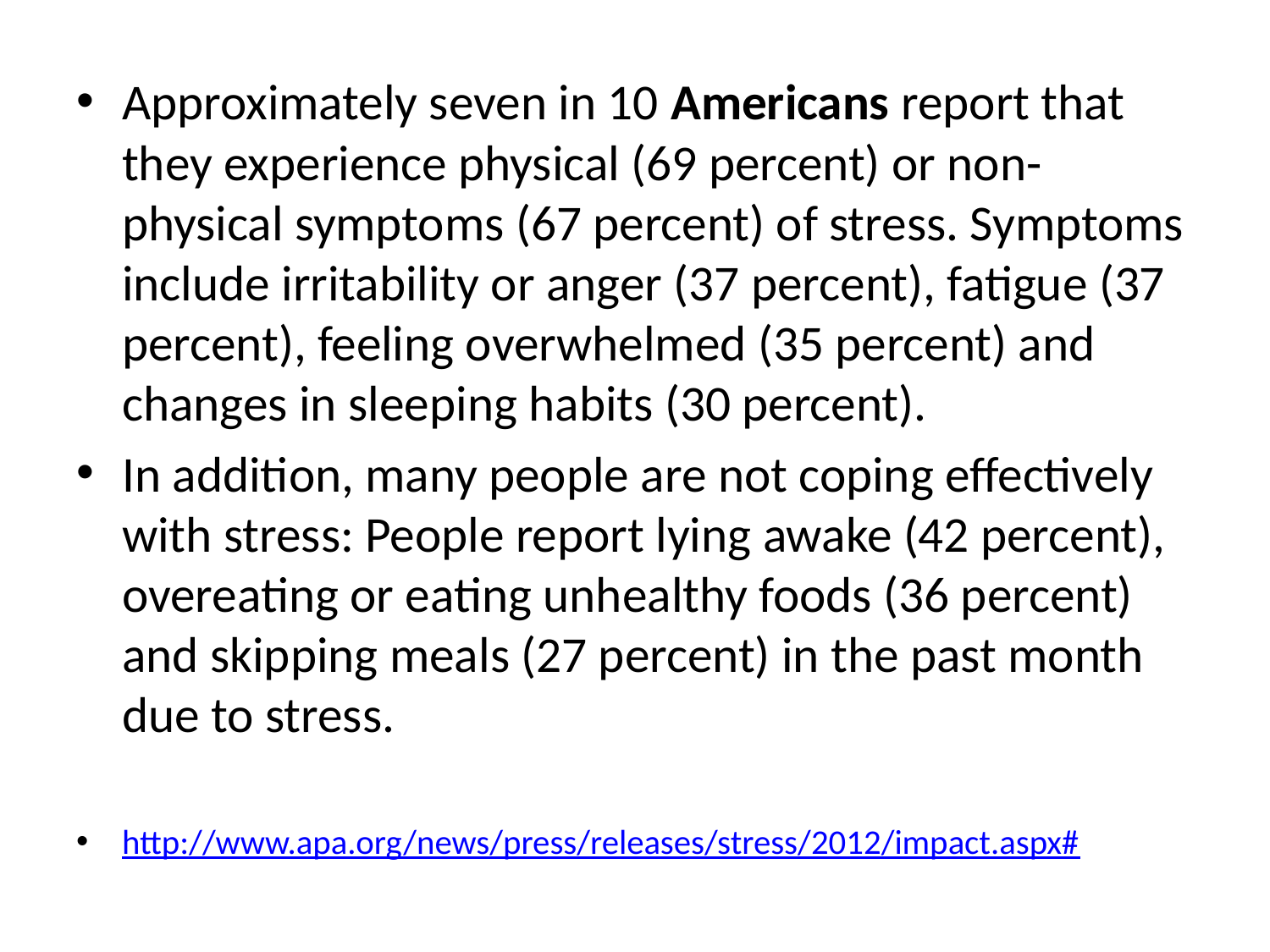

Approximately seven in 10 Americans report that they experience physical (69 percent) or non-physical symptoms (67 percent) of stress. Symptoms include irritability or anger (37 percent), fatigue (37 percent), feeling overwhelmed (35 percent) and changes in sleeping habits (30 percent).
In addition, many people are not coping effectively with stress: People report lying awake (42 percent), overeating or eating unhealthy foods (36 percent) and skipping meals (27 percent) in the past month due to stress.

http://www.apa.org/news/press/releases/stress/2012/impact.aspx#